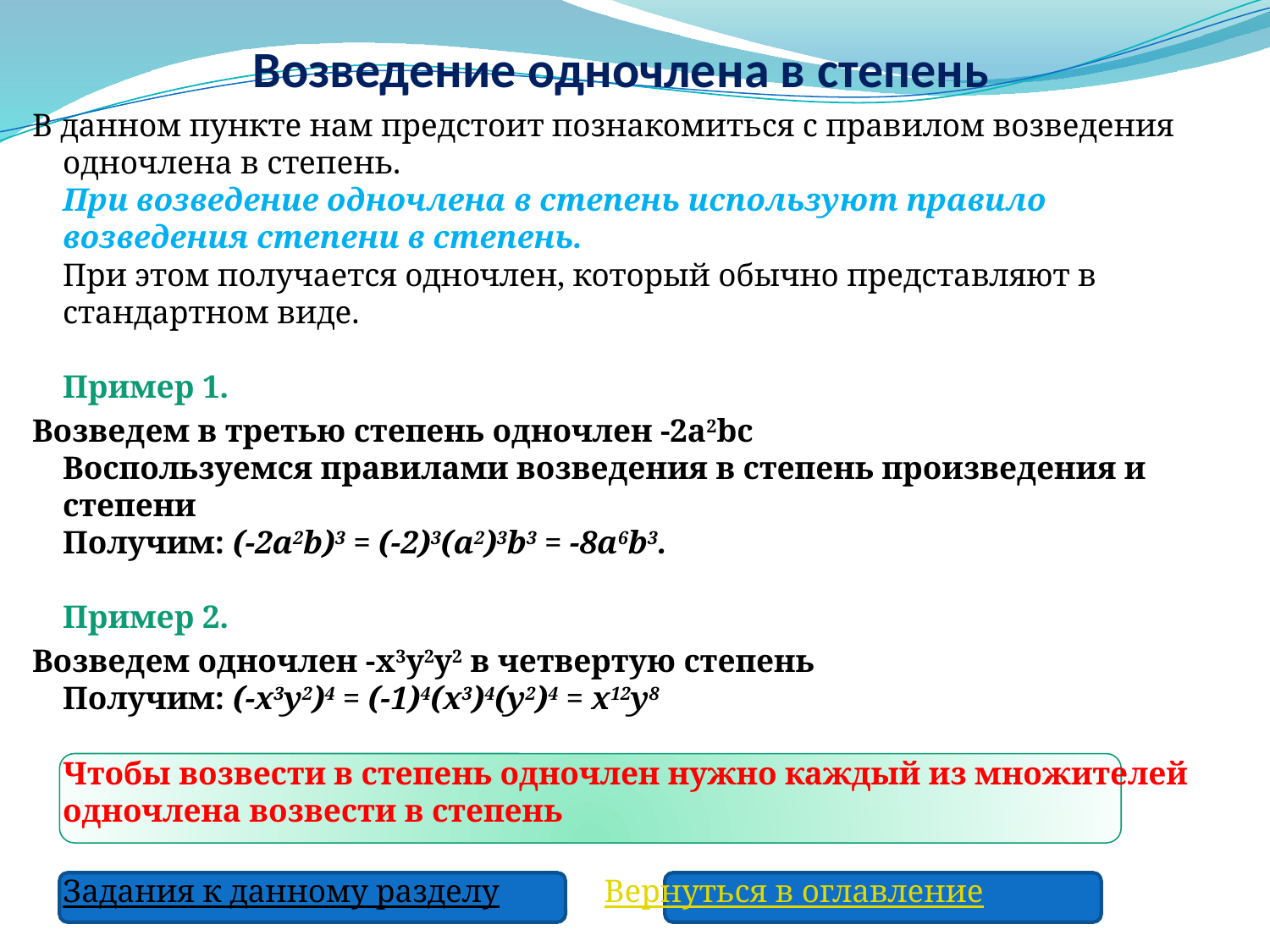

# Возведение одночлена в степень
В данном пункте нам предстоит познакомиться с правилом возведения одночлена в степень. 
При возведение одночлена в степень используют правило возведения степени в степень. 
При этом получается одночлен, который обычно представляют в стандартном виде. 
Пример 1.
Возведем в третью степень одночлен -2а2bc 
Воспользуемся правилами возведения в степень произведения и степени 
Получим: (-2а2b)3 = (-2)3(а2)3b3 = -8a6b3. 
Пример 2.
Возведем одночлен -х3у2у2 в четвертую степень 
Получим: (-х3у2)4 = (-1)4(х3)4(у2)4 = х12у8 
Чтобы возвести в степень одночлен нужно каждый из множителей одночлена возвести в степень
Задания к данному разделу             Вернуться в оглавление